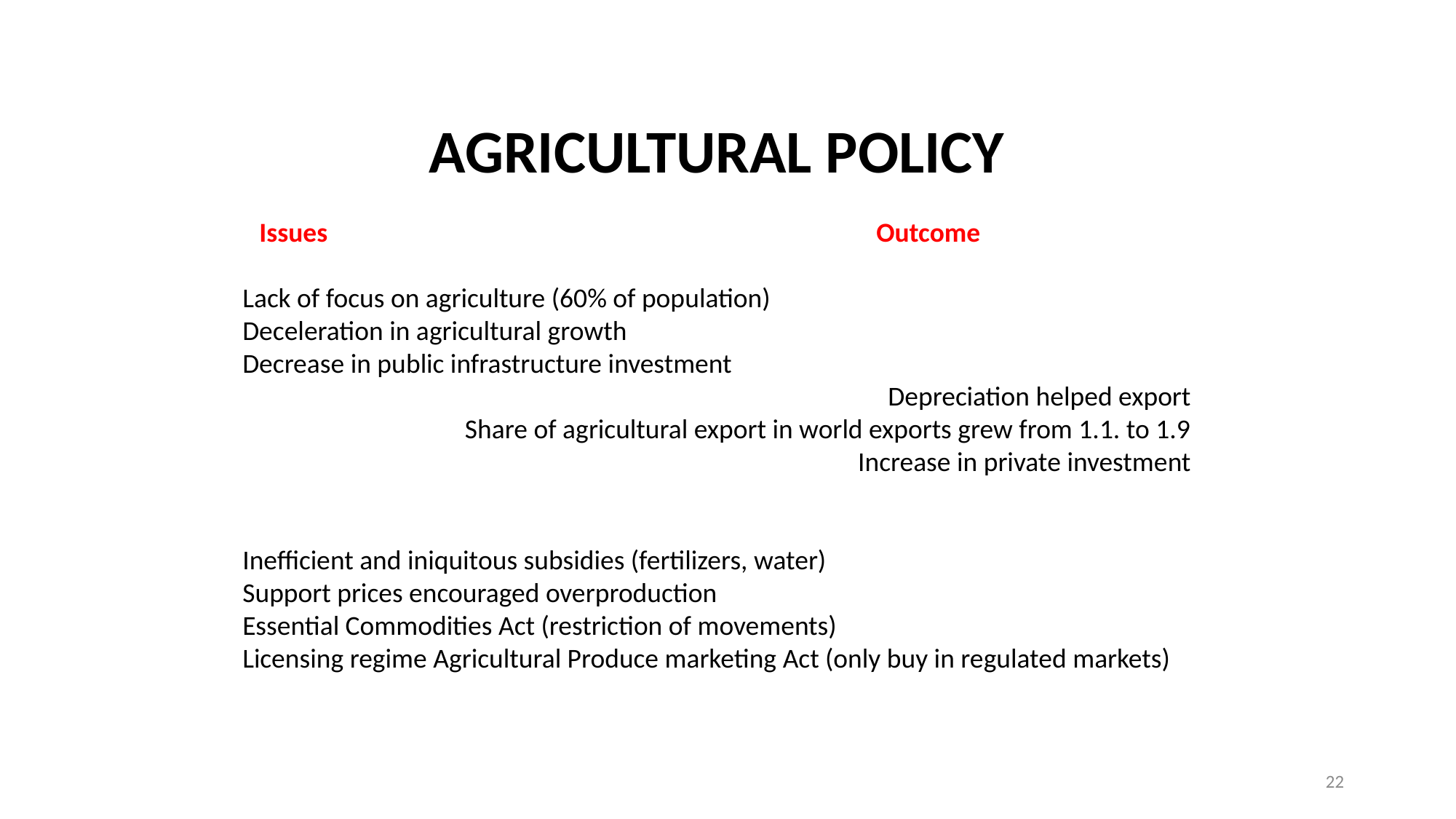

AGRICULTURAL POLICY
Issues                                                                                         Outcome
Lack of focus on agriculture (60% of population)
Deceleration in agricultural growth
Decrease in public infrastructure investment
Depreciation helped export
Share of agricultural export in world exports grew from 1.1. to 1.9
Increase in private investment

Inefficient and iniquitous subsidies (fertilizers, water)
Support prices encouraged overproduction
Essential Commodities Act (restriction of movements)
Licensing regime Agricultural Produce marketing Act (only buy in regulated markets)

22